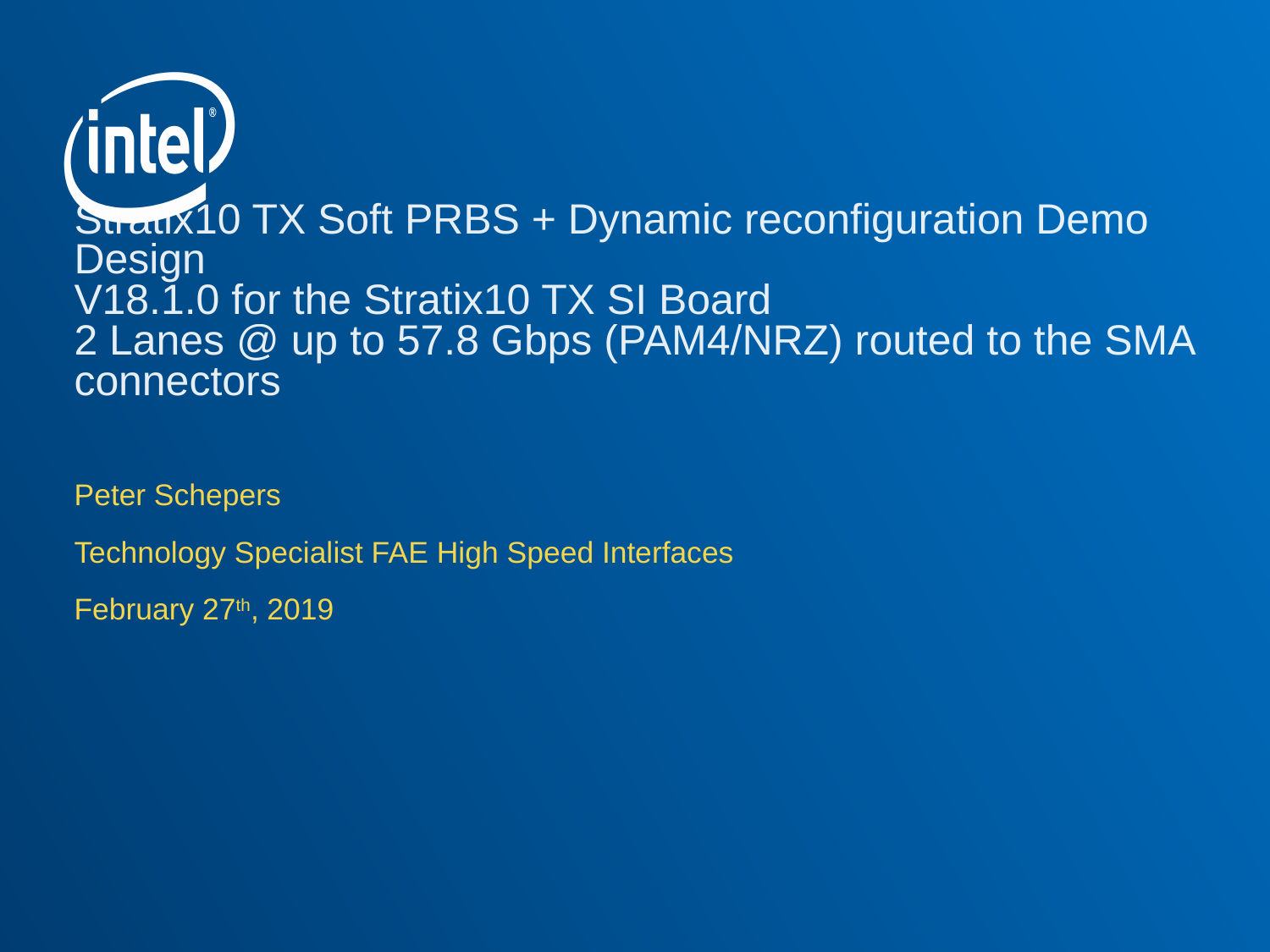

# Stratix10 TX Soft PRBS + Dynamic reconfiguration Demo Design V18.1.0 for the Stratix10 TX SI Board 2 Lanes @ up to 57.8 Gbps (PAM4/NRZ) routed to the SMA connectors
Peter Schepers
Technology Specialist FAE High Speed Interfaces
February 27th, 2019